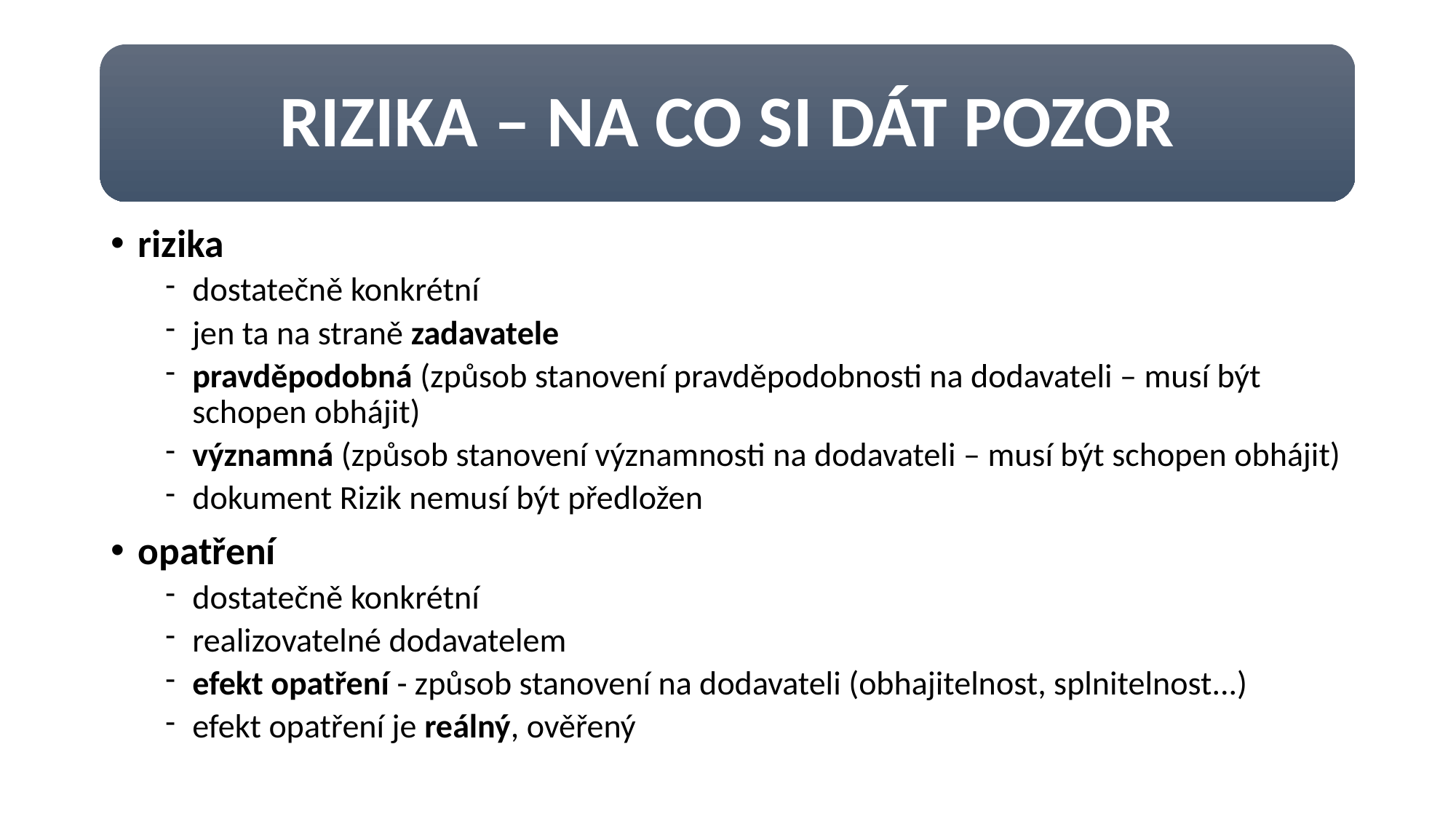

#

RIZIKA – NA CO SI DÁT POZOR
rizika
dostatečně konkrétní
jen ta na straně zadavatele
pravděpodobná (způsob stanovení pravděpodobnosti na dodavateli – musí být schopen obhájit)
významná (způsob stanovení významnosti na dodavateli – musí být schopen obhájit)
dokument Rizik nemusí být předložen
opatření
dostatečně konkrétní
realizovatelné dodavatelem
efekt opatření - způsob stanovení na dodavateli (obhajitelnost, splnitelnost...)
efekt opatření je reálný, ověřený